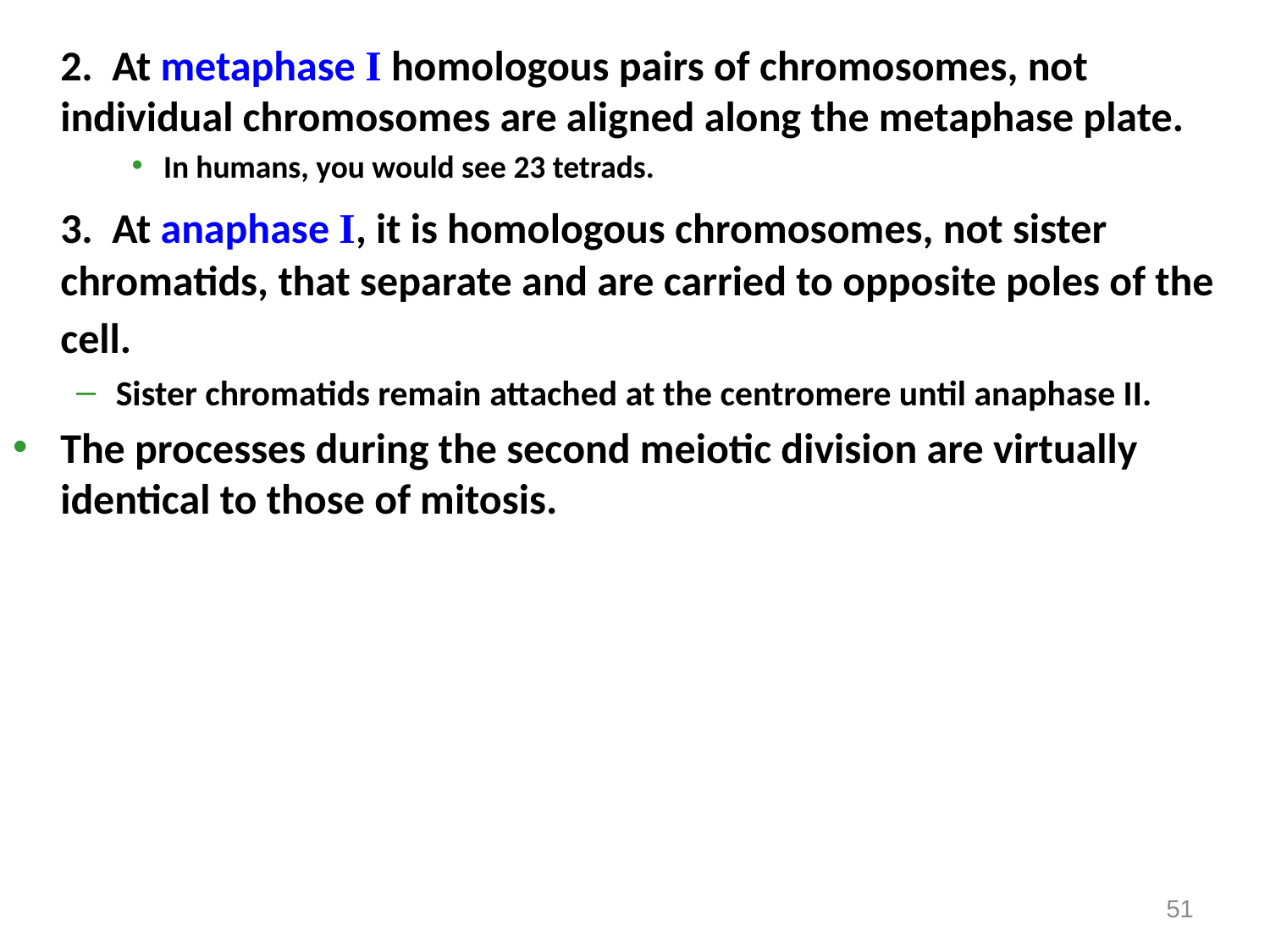

2.  At metaphase I homologous pairs of chromosomes, not individual chromosomes are aligned along the metaphase plate.
In humans, you would see 23 tetrads.
	3.  At anaphase I, it is homologous chromosomes, not sister chromatids, that separate and are carried to opposite poles of the cell.
Sister chromatids remain attached at the centromere until anaphase II.
The processes during the second meiotic division are virtually identical to those of mitosis.
51